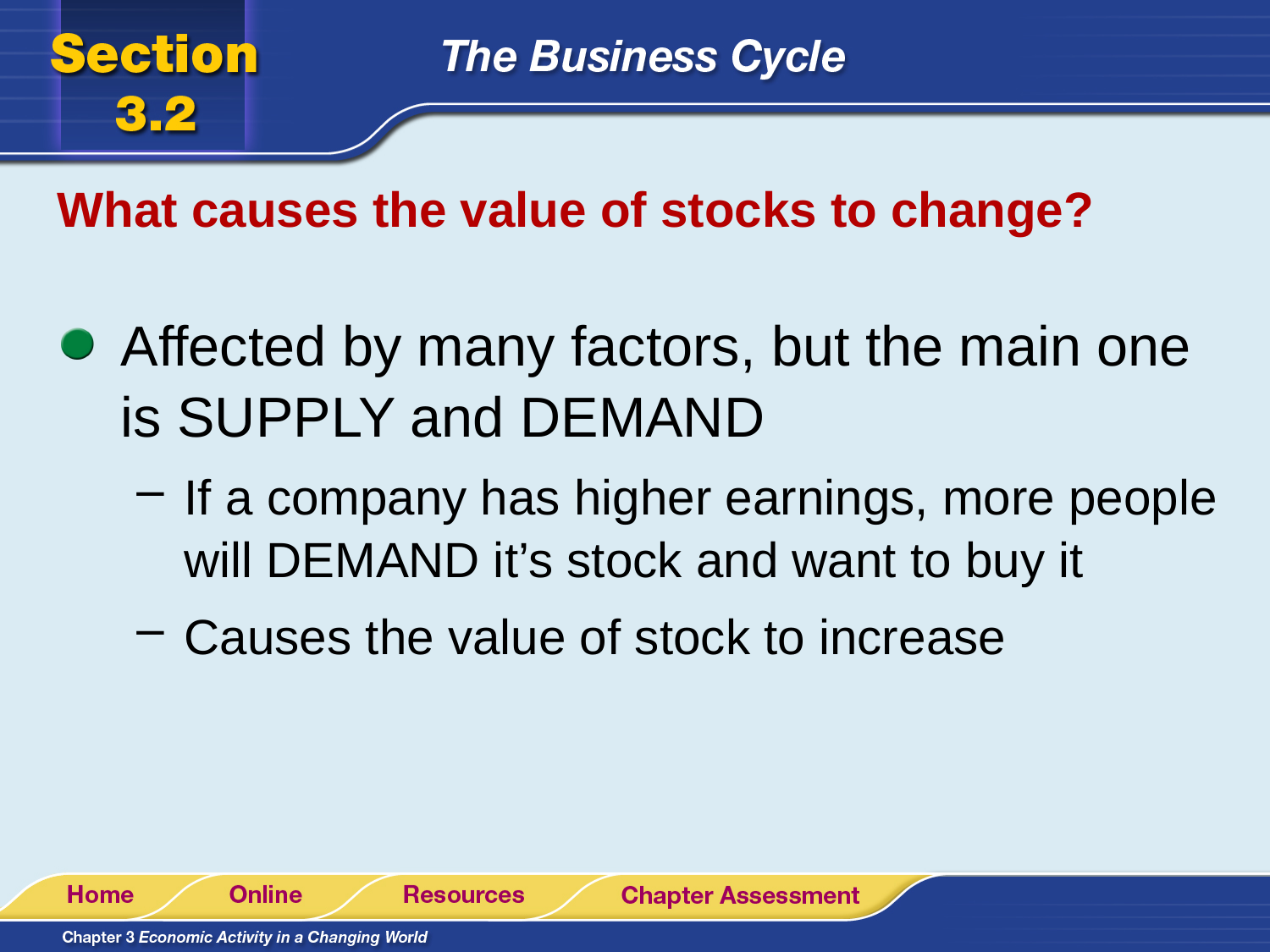

# What causes the value of stocks to change?
Affected by many factors, but the main one is SUPPLY and DEMAND
If a company has higher earnings, more people will DEMAND it’s stock and want to buy it
Causes the value of stock to increase